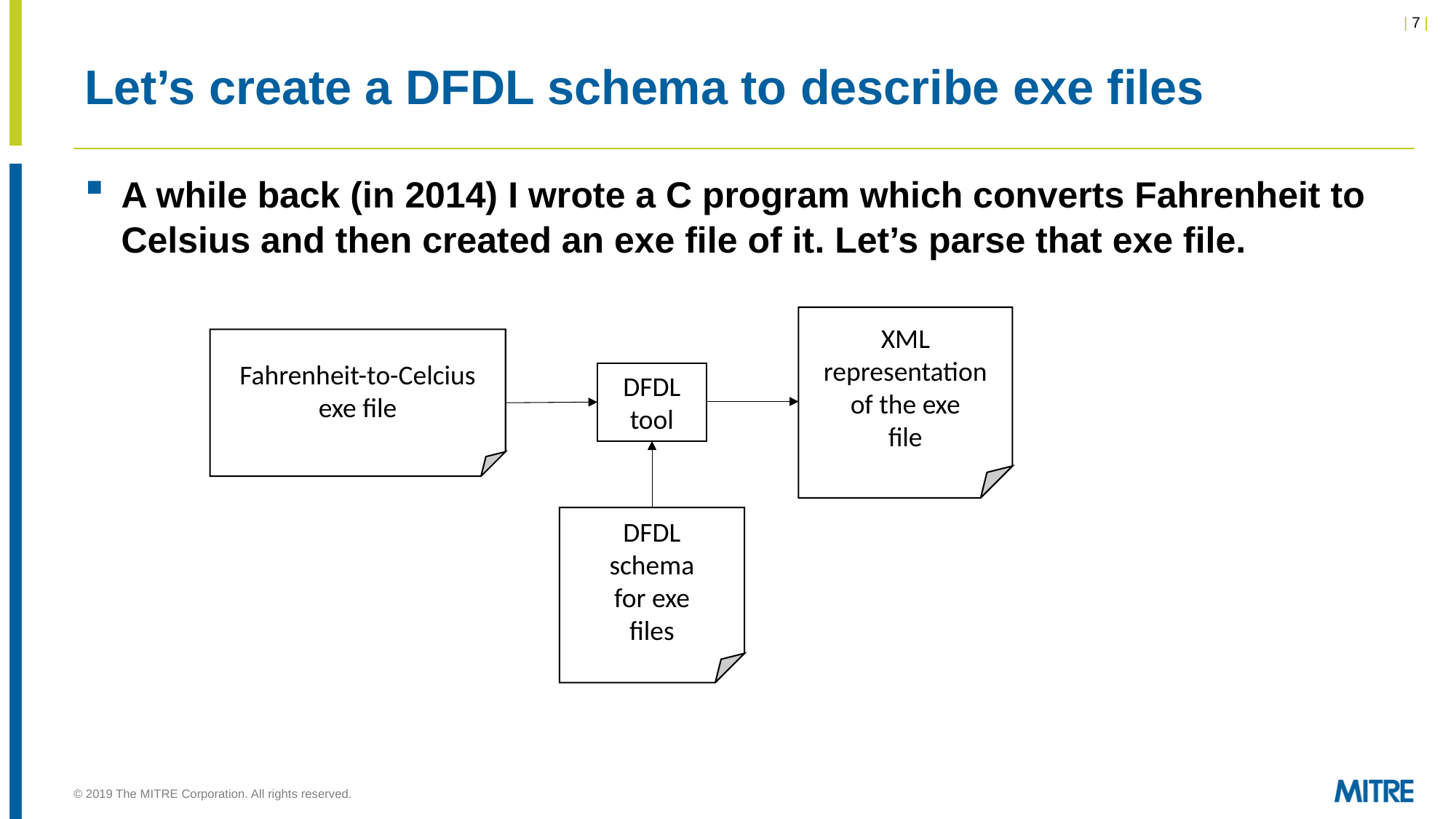

# Let’s create a DFDL schema to describe exe files
A while back (in 2014) I wrote a C program which converts Fahrenheit to Celsius and then created an exe file of it. Let’s parse that exe file.
XML
representation
of the exe
file
Fahrenheit-to-Celcius
exe file
DFDL
tool
DFDL
schema
for exe
files
© 2019 The MITRE Corporation. All rights reserved.